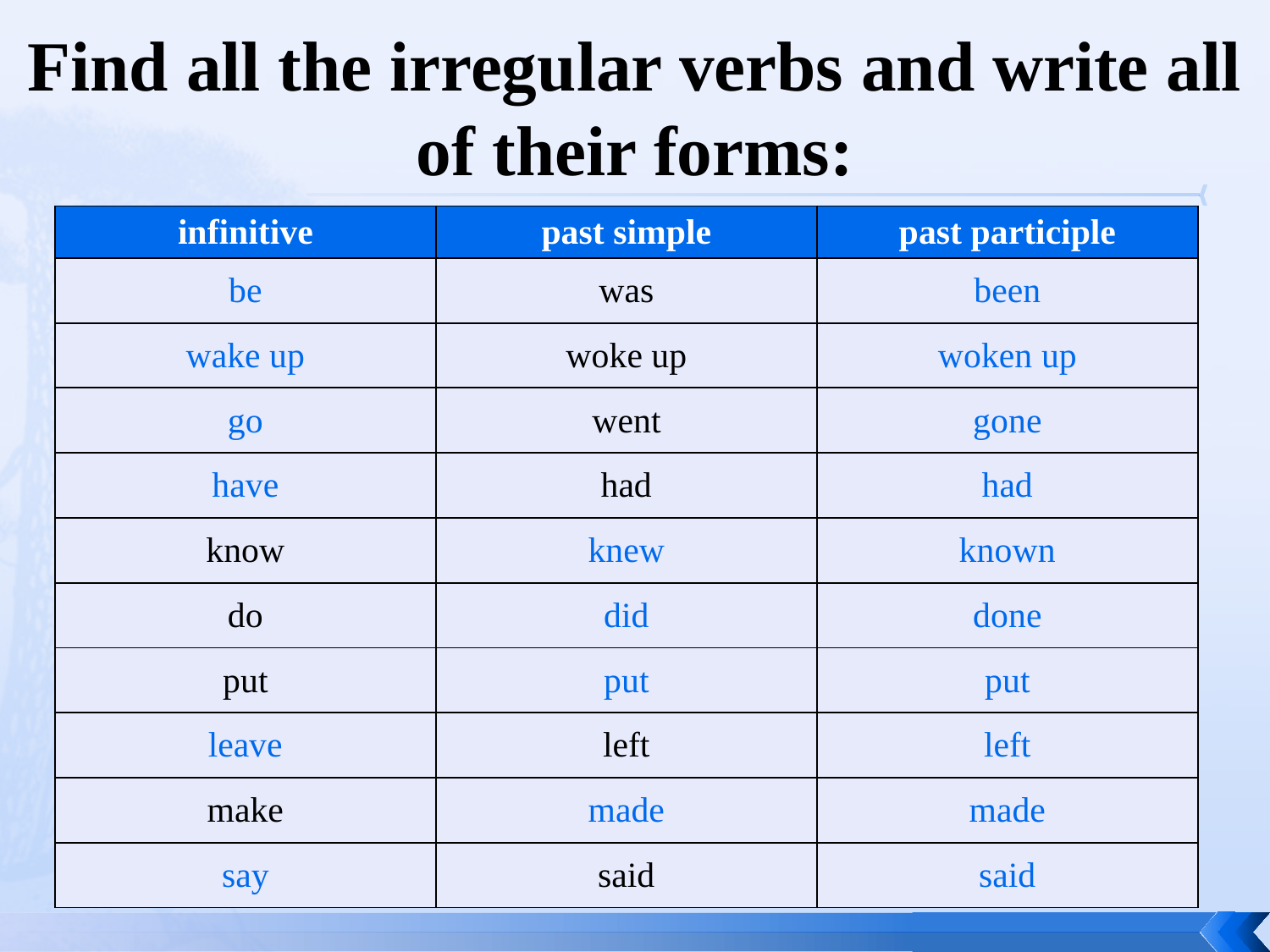

# Find all the irregular verbs and write all of their forms:
| infinitive | past simple | past participle |
| --- | --- | --- |
| be | was | been |
| wake up | woke up | woken up |
| go | went | gone |
| have | had | had |
| know | knew | known |
| do | did | done |
| put | put | put |
| leave | left | left |
| make | made | made |
| say | said | said |